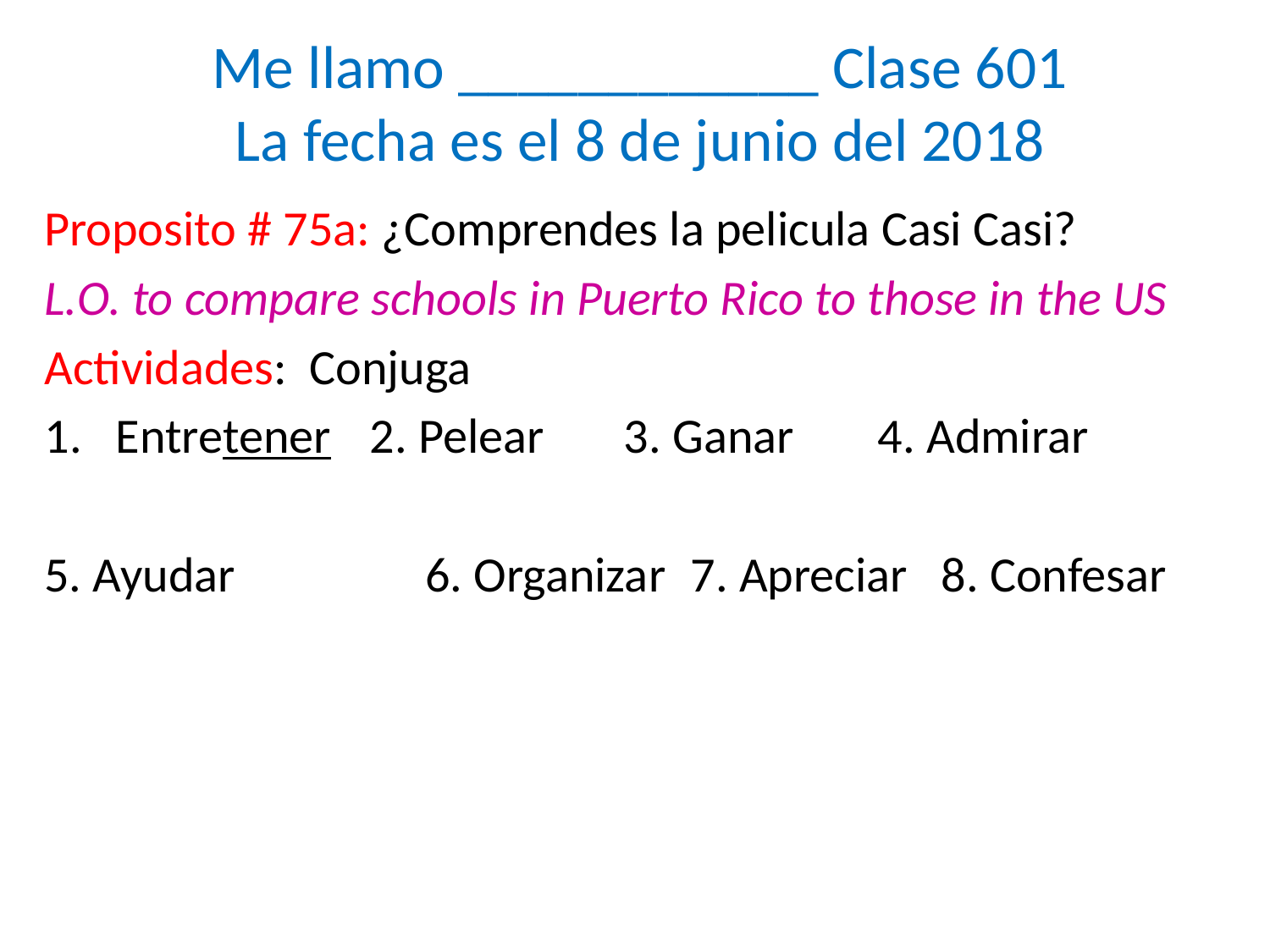

# Me llamo ____________ Clase 601 La fecha es el 8 de junio del 2018
Proposito # 75a: ¿Comprendes la pelicula Casi Casi?
L.O. to compare schools in Puerto Rico to those in the US
Actividades:  Conjuga
Entretener	2. Pelear	3. Ganar	4. Admirar

5. Ayudar		6. Organizar	 7. Apreciar   8. Confesar